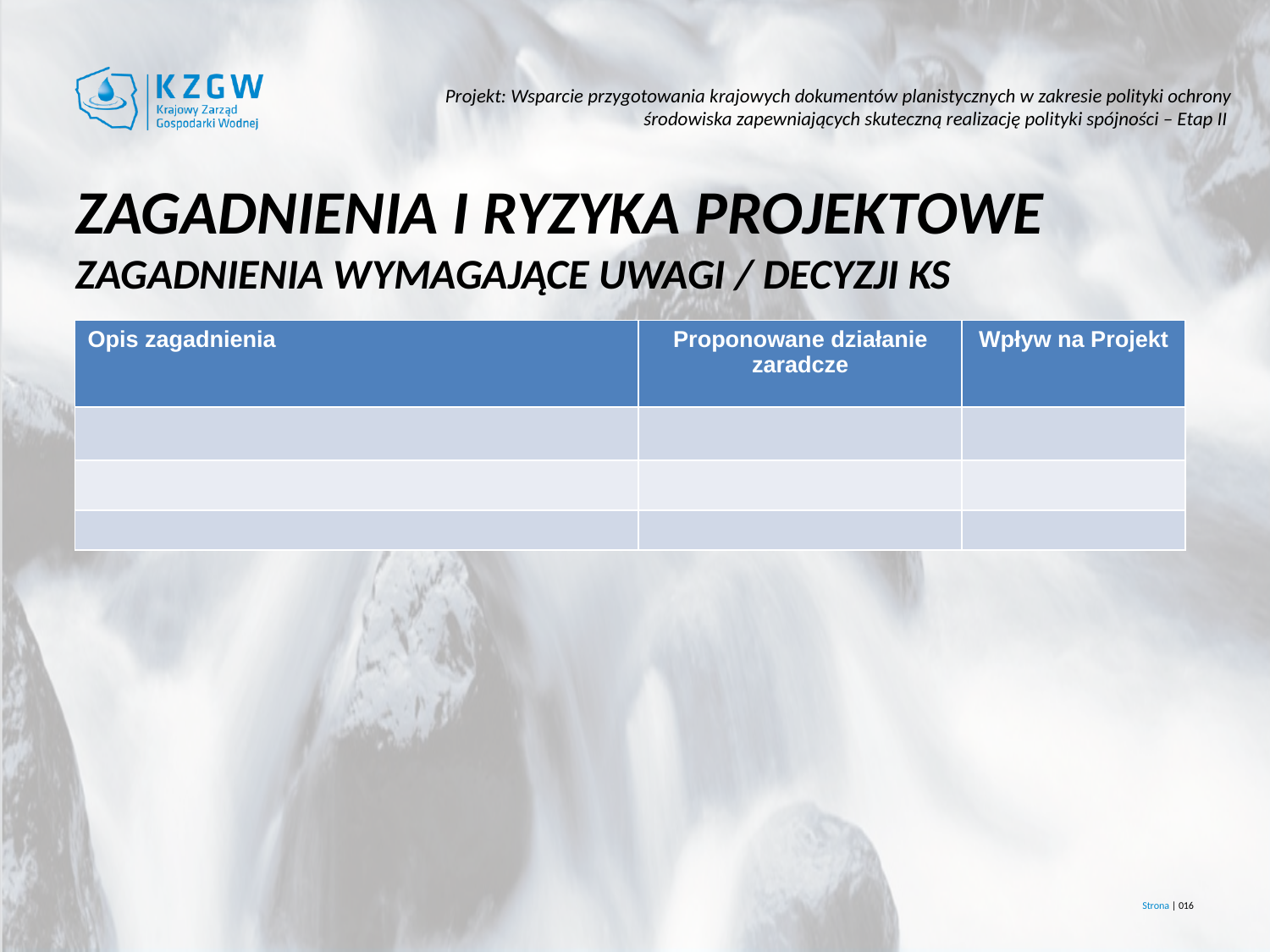

# Zagadnienia i ryzyka projektowe zagadnienia wymagające uwagi / decyzji KS
| Opis zagadnienia | Proponowane działanie zaradcze | Wpływ na Projekt |
| --- | --- | --- |
|  |  |  |
|  |  |  |
|  |  |  |
Strona | 016